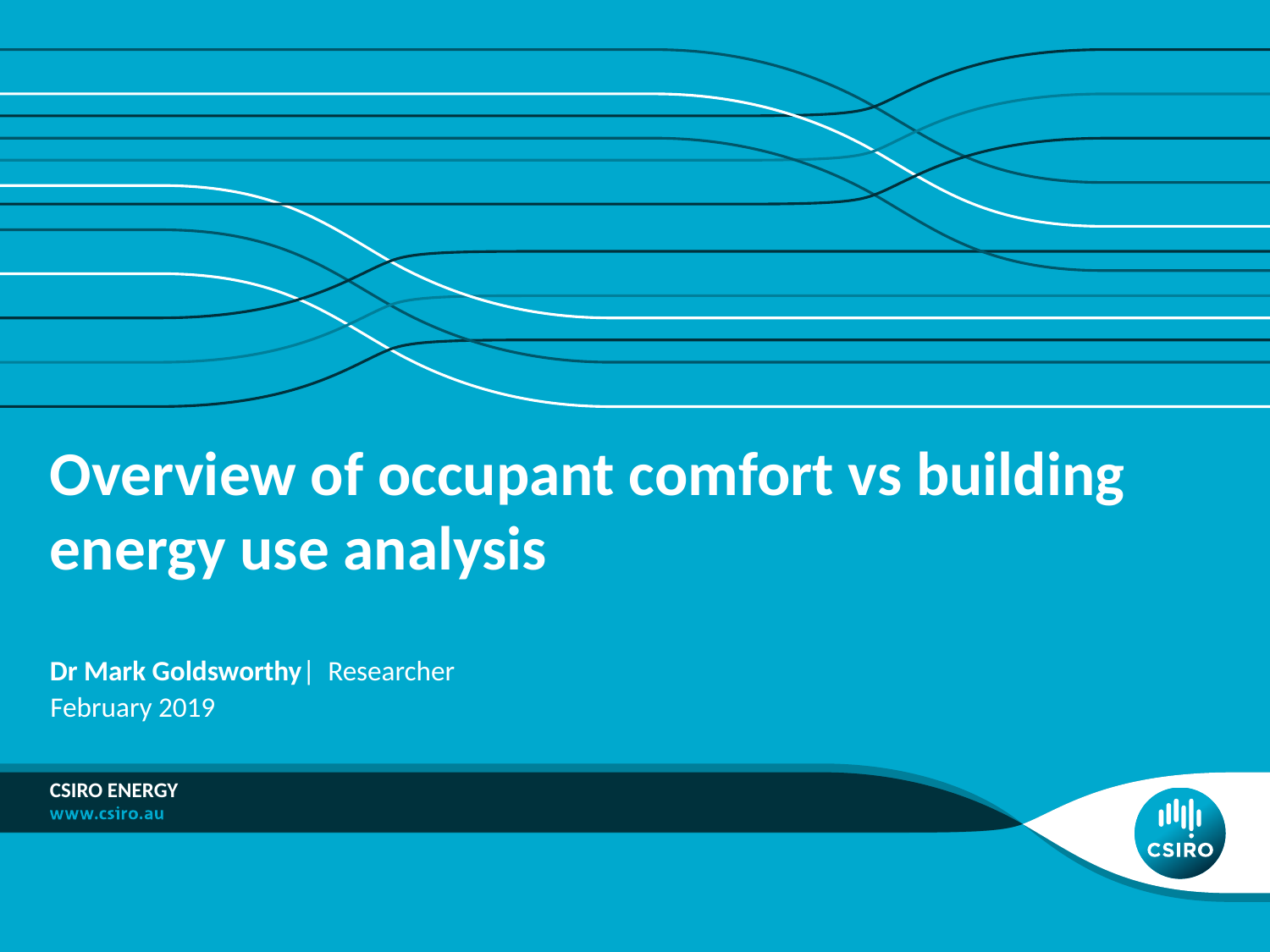

# Overview of occupant comfort vs building energy use analysis

Dr Mark Goldsworthy|  Researcher
February 2019
CSIRO ENERGY